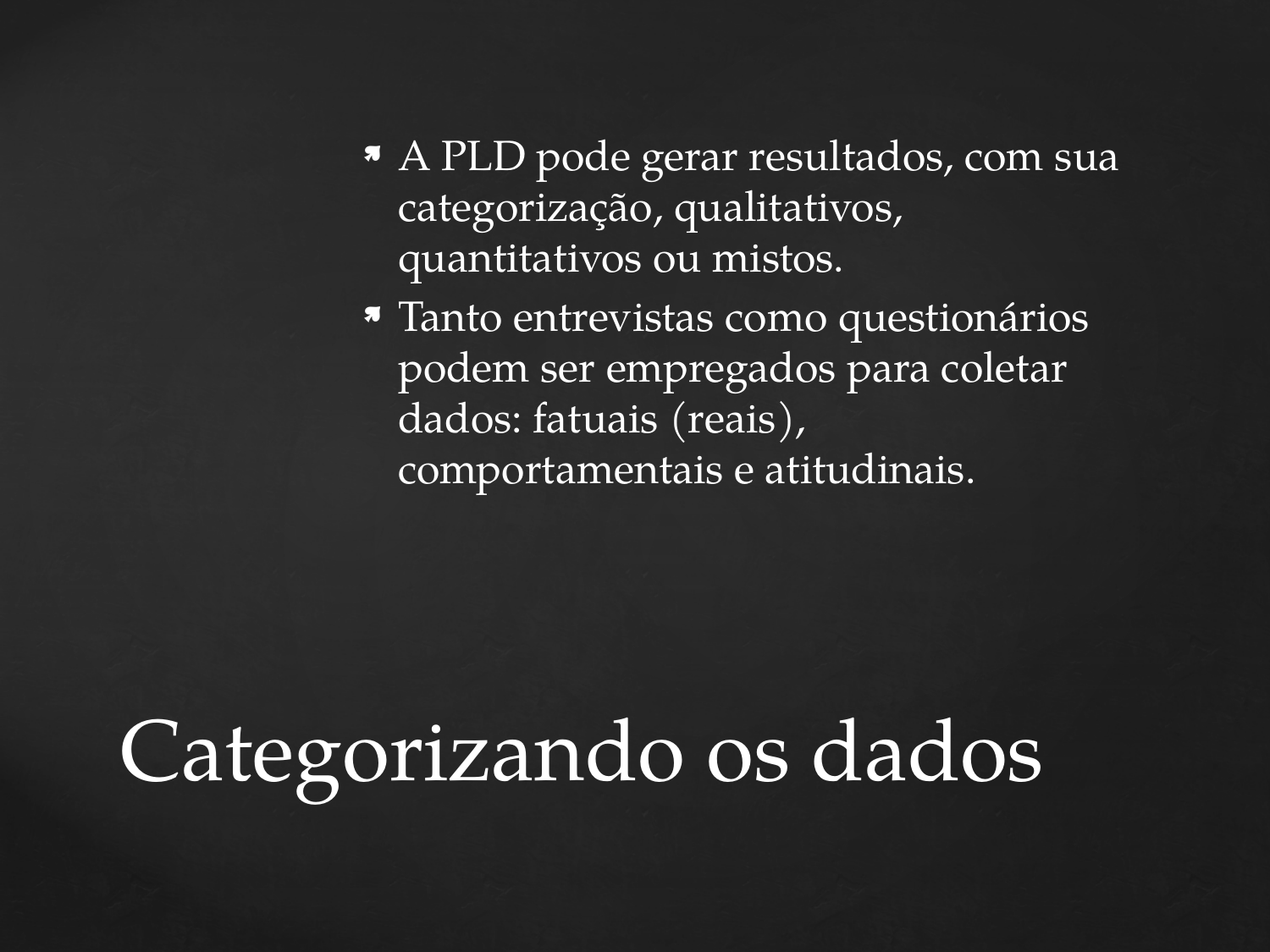

A PLD pode gerar resultados, com sua categorização, qualitativos, quantitativos ou mistos.
Tanto entrevistas como questionários podem ser empregados para coletar dados: fatuais (reais), comportamentais e atitudinais.

# Categorizando os dados